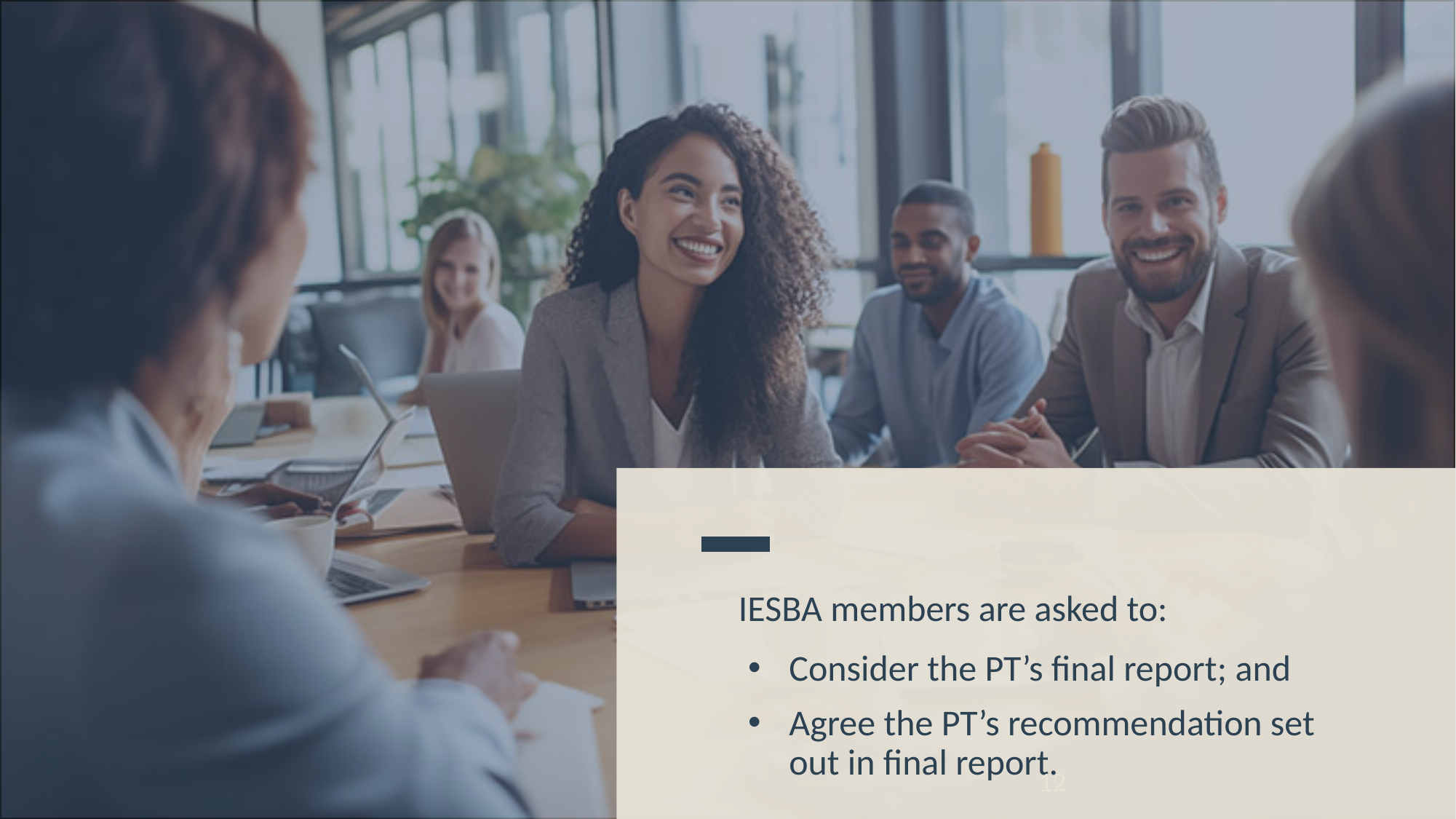

# IESBA members are asked to:
Consider the PT’s final report; and
Agree the PT’s recommendation set out in final report.
12